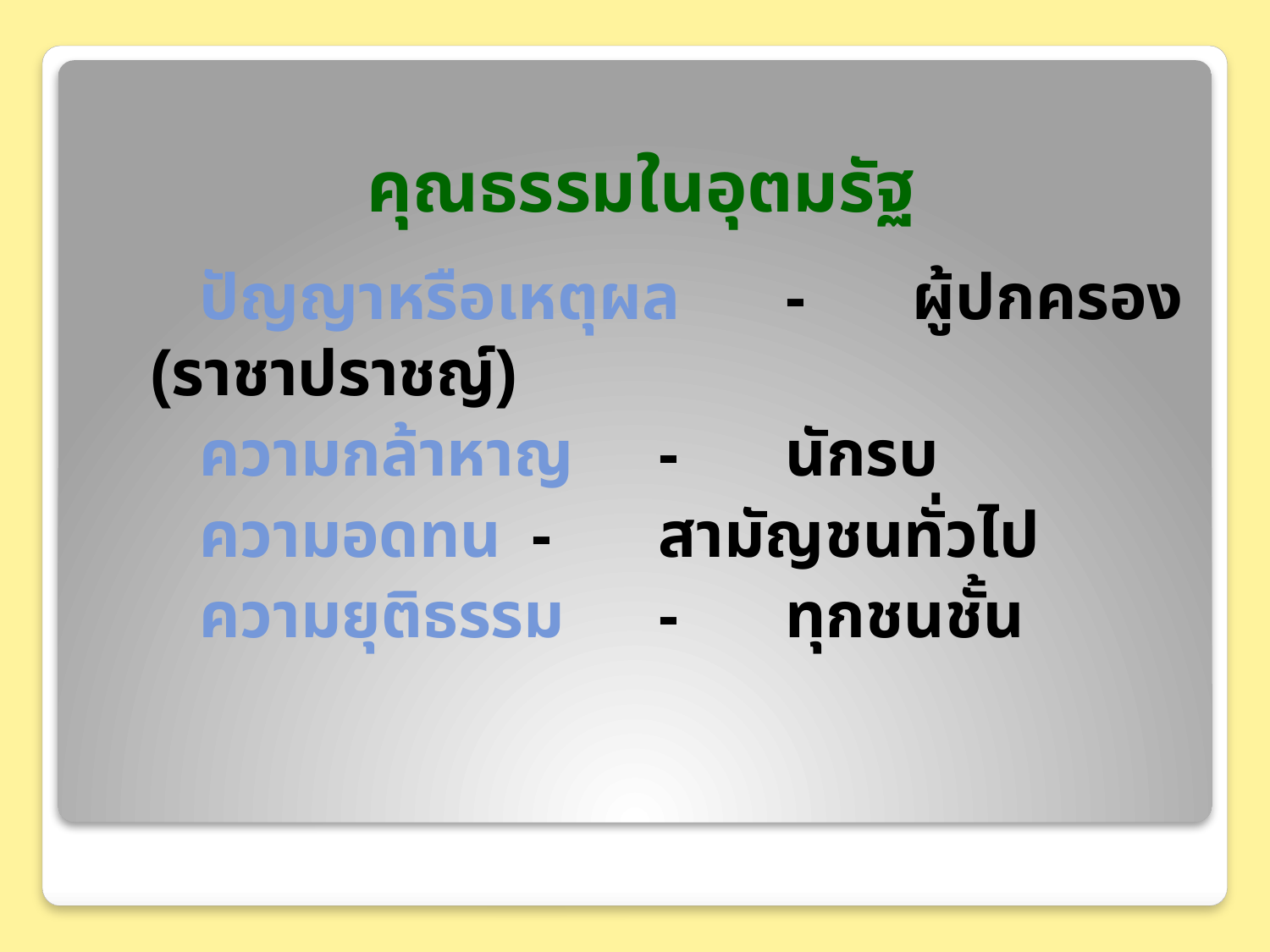

คุณธรรมในอุตมรัฐ

ปัญญาหรือเหตุผล	- 	ผู้ปกครอง (ราชาปราชญ์)
ความกล้าหาญ	- 	นักรบ
ความอดทน	- 	สามัญชนทั่วไป
ความยุติธรรม	- 	ทุกชนชั้น